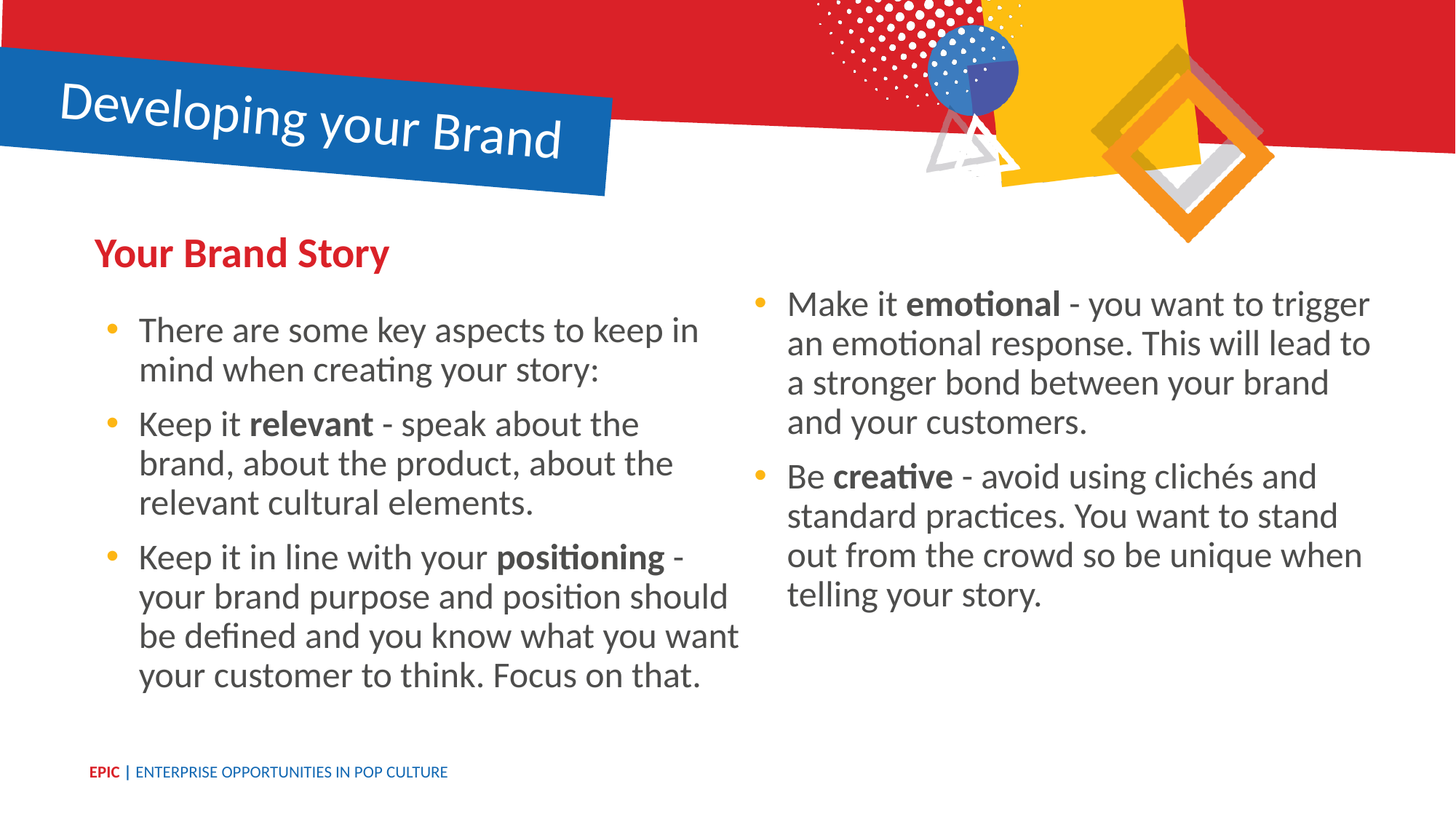

Developing your Brand

Your Brand Story

There are some key aspects to keep in mind when creating your story:
Keep it relevant - speak about the brand, about the product, about the relevant cultural elements.
Keep it in line with your positioning - your brand purpose and position should be defined and you know what you want your customer to think. Focus on that.

Make it emotional - you want to trigger an emotional response. This will lead to a stronger bond between your brand and your customers.
Be creative - avoid using clichés and standard practices. You want to stand out from the crowd so be unique when telling your story.